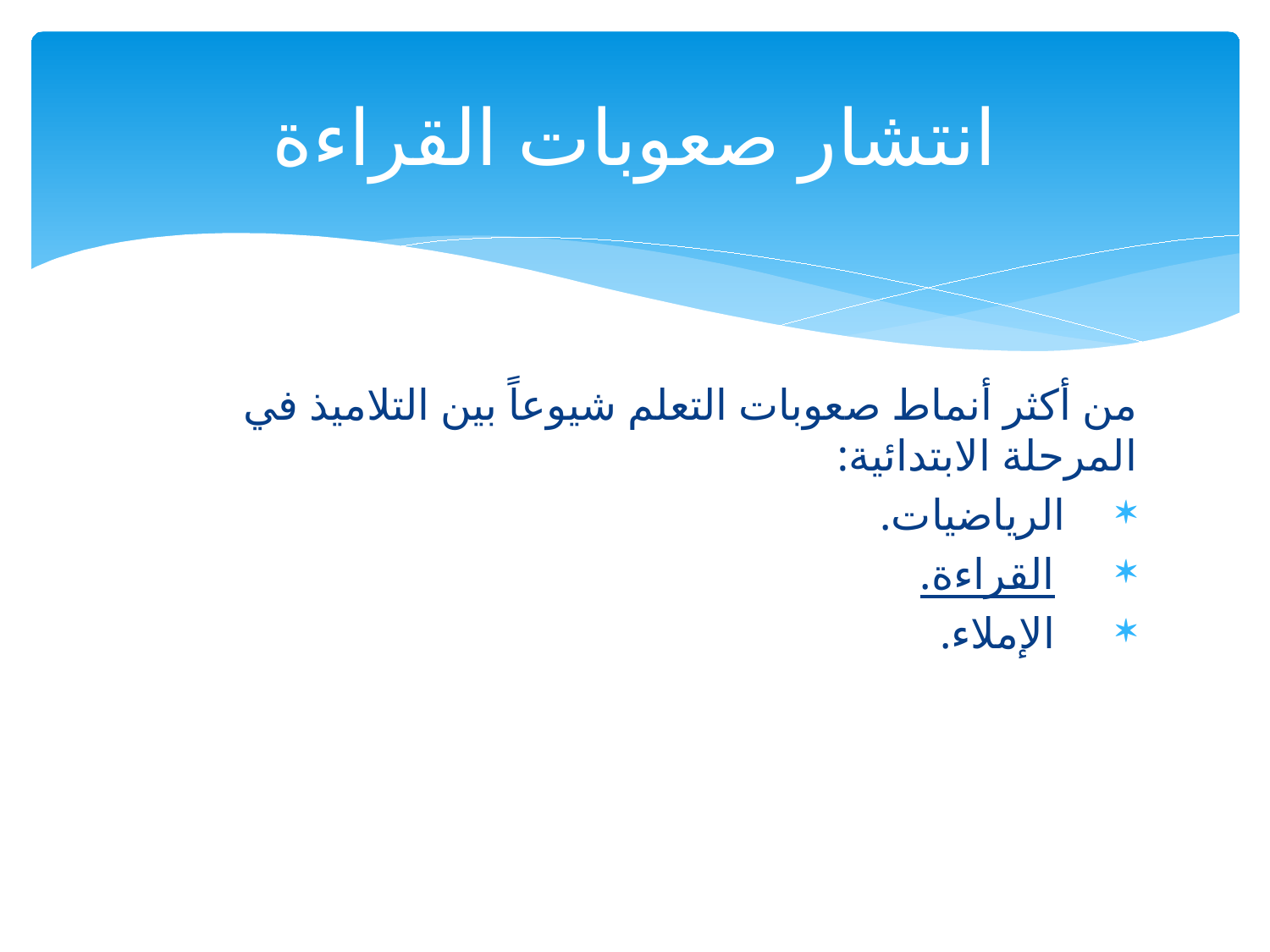

# انتشار صعوبات القراءة
من أكثر أنماط صعوبات التعلم شيوعاً بين التلاميذ في المرحلة الابتدائية:
الرياضيات.
 القراءة.
 الإملاء.